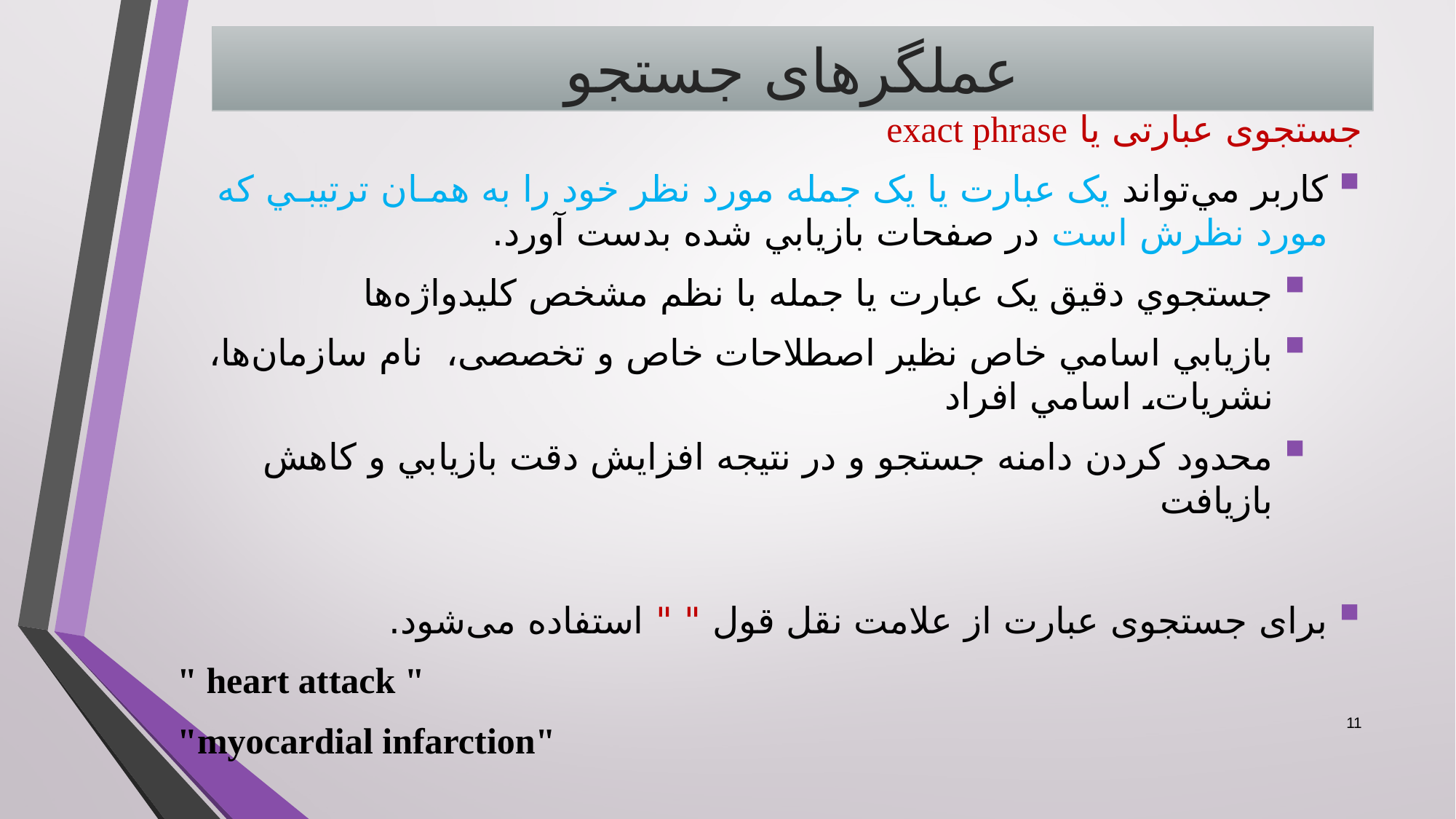

# عملگرهای جستجو
جستجوی عبارتی یا exact phrase
کاربر مي‌تواند يک عبارت يا يک جمله مورد نظر خود را به همـان ترتیبـي که مورد نظرش است در صفحات بازيابي شده بدست آورد.
جستجوي دقیق يک عبارت يا جمله با نظم مشخص کلیدواژه‌ها
بازيابي اسامي خاص نظیر اصطلاحات خاص و تخصصی،  نام سازمان‌ها، نشريات، اسامي افراد
محدود کردن دامنه جستجو و در نتیجه افزايش دقت بازيابي و کاهش بازيافت

برای جستجوی عبارت از علامت نقل قول " " استفاده می‌شود.
" heart attack "
"myocardial infarction"

11